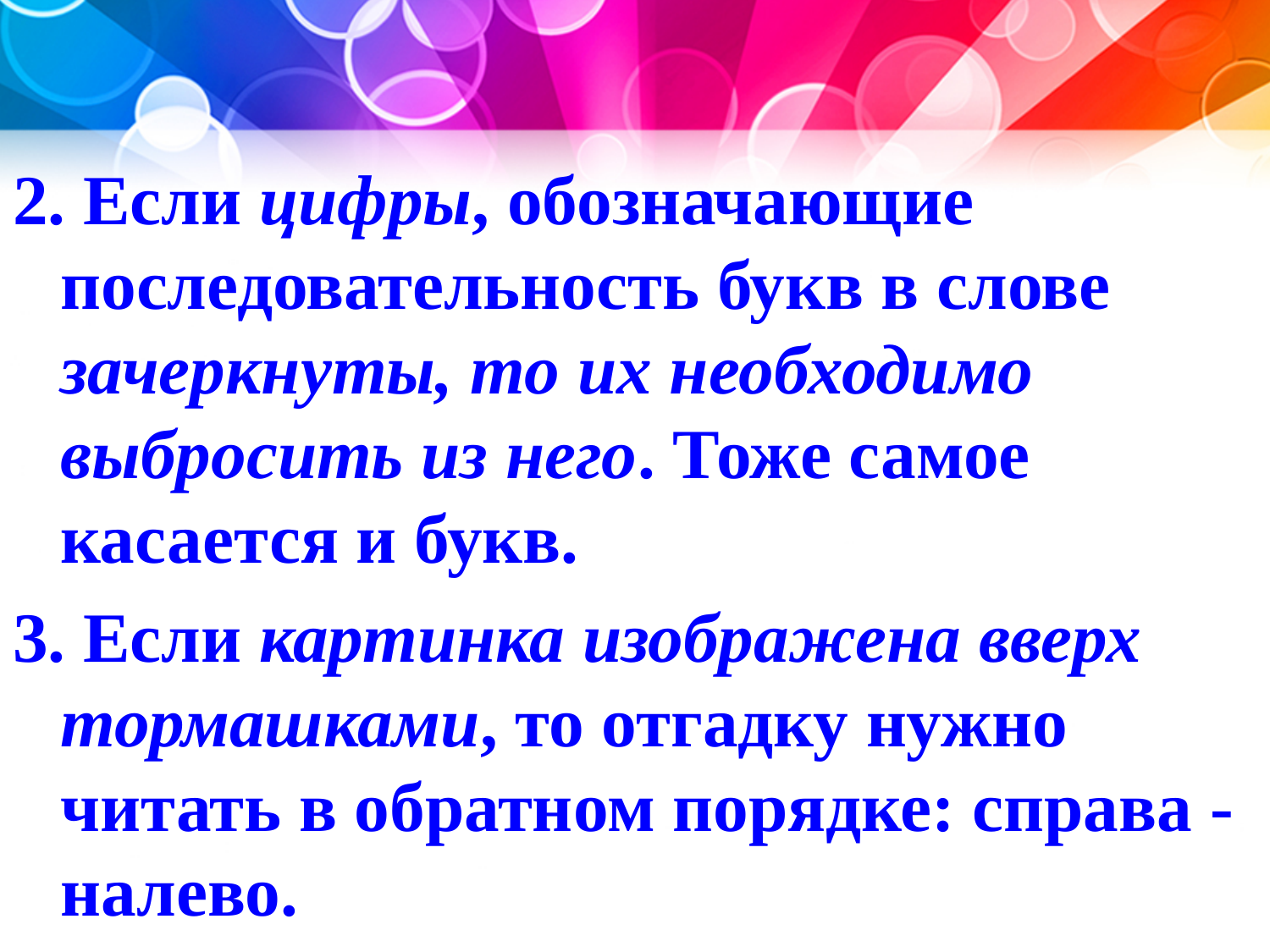

2. Если цифры, обозначающие последовательность букв в слове зачеркнуты, то их необходимо выбросить из него. Тоже самое касается и букв.
3. Если картинка изображена вверх тормашками, то отгадку нужно читать в обратном порядке: справа -налево.

#